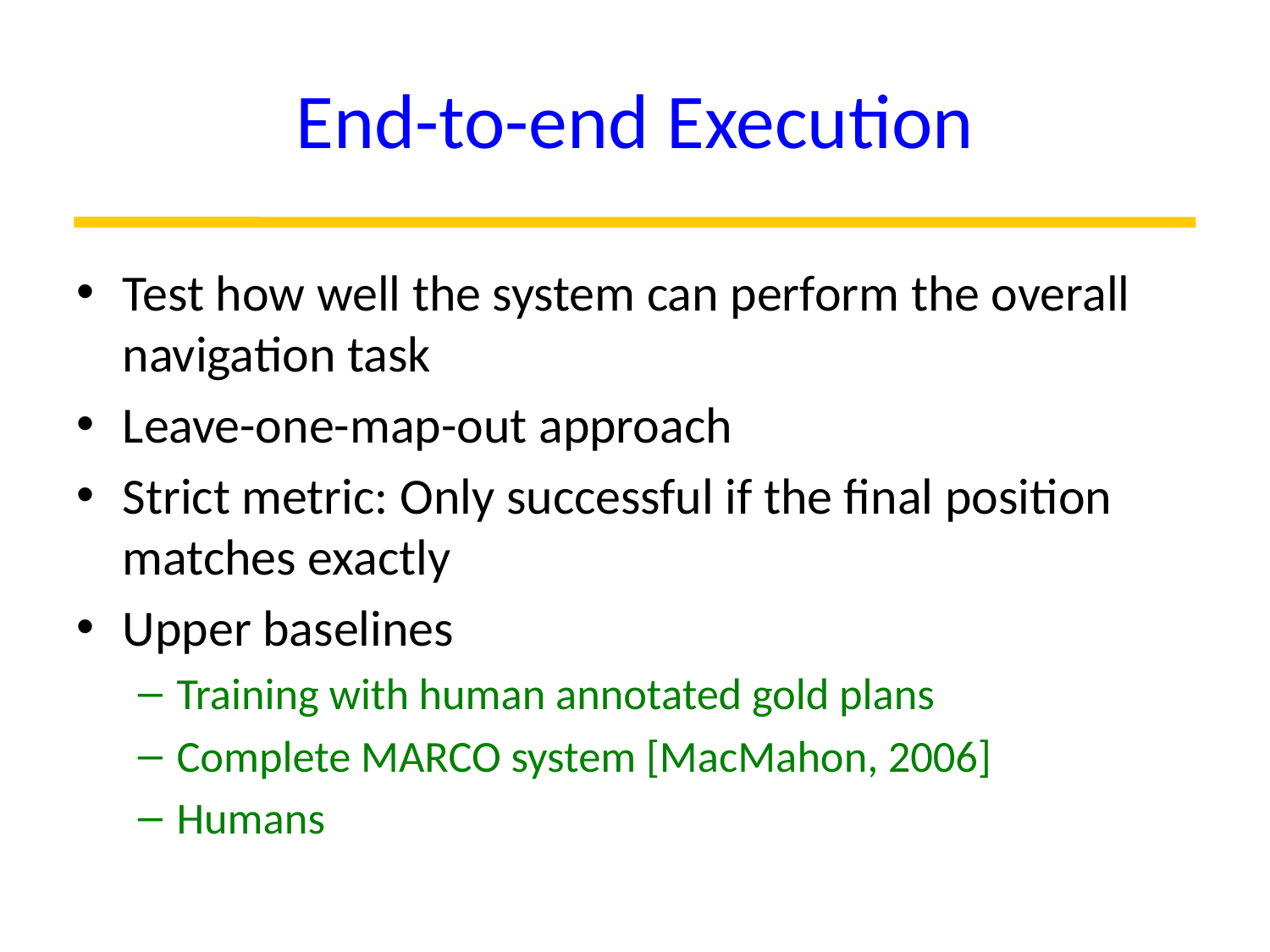

# End-to-end Execution

Test how well the system can perform the overall navigation task
Leave-one-map-out approach
Strict metric: Only successful if the final position matches exactly
Upper baselines
Training with human annotated gold plans
Complete MARCO system [MacMahon, 2006]
Humans